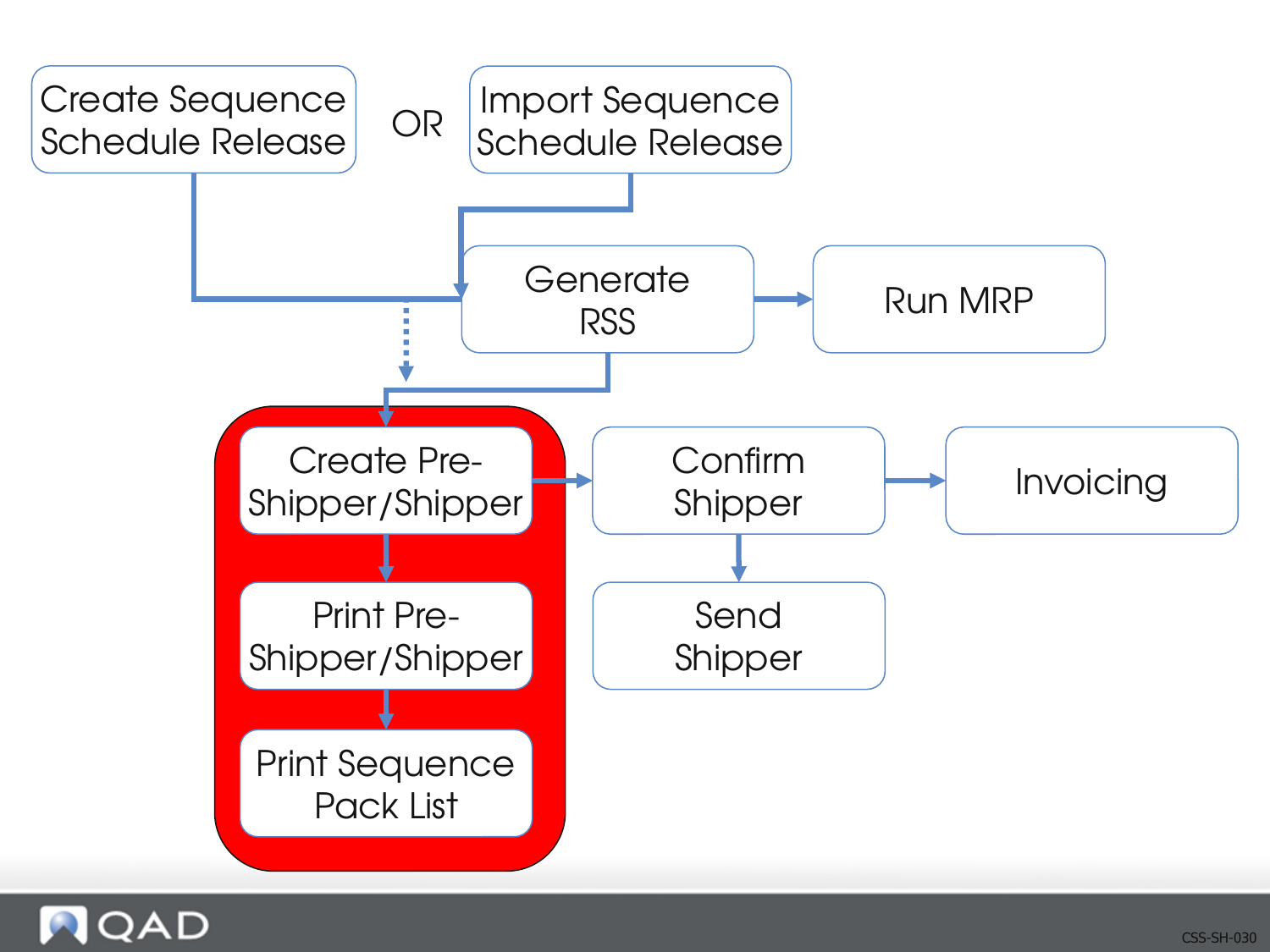

Create Sequence
Schedule Release
Import Sequence
Schedule Release
OR

Generate
RSS
Run MRP

Create Pre-
Shipper/Shipper
Confirm
Shipper
Invoicing
Print Pre-
Shipper/Shipper
Send
Shipper
Print Sequence
Pack List
CSS-SH-030